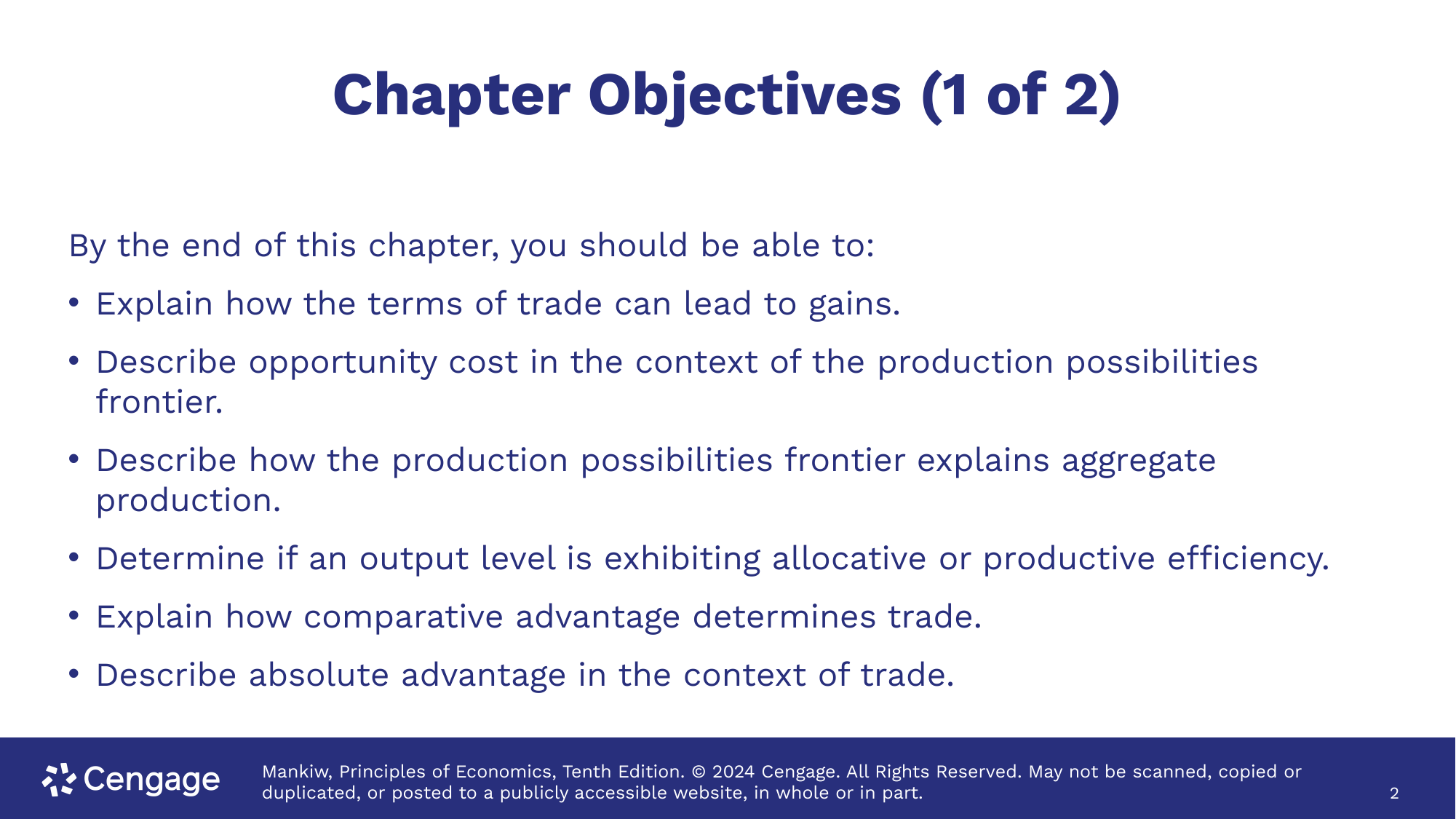

# Chapter Objectives (1 of 2)
By the end of this chapter, you should be able to:
Explain how the terms of trade can lead to gains.
Describe opportunity cost in the context of the production possibilities frontier.
Describe how the production possibilities frontier explains aggregate production.
Determine if an output level is exhibiting allocative or productive efficiency.
Explain how comparative advantage determines trade.
Describe absolute advantage in the context of trade.